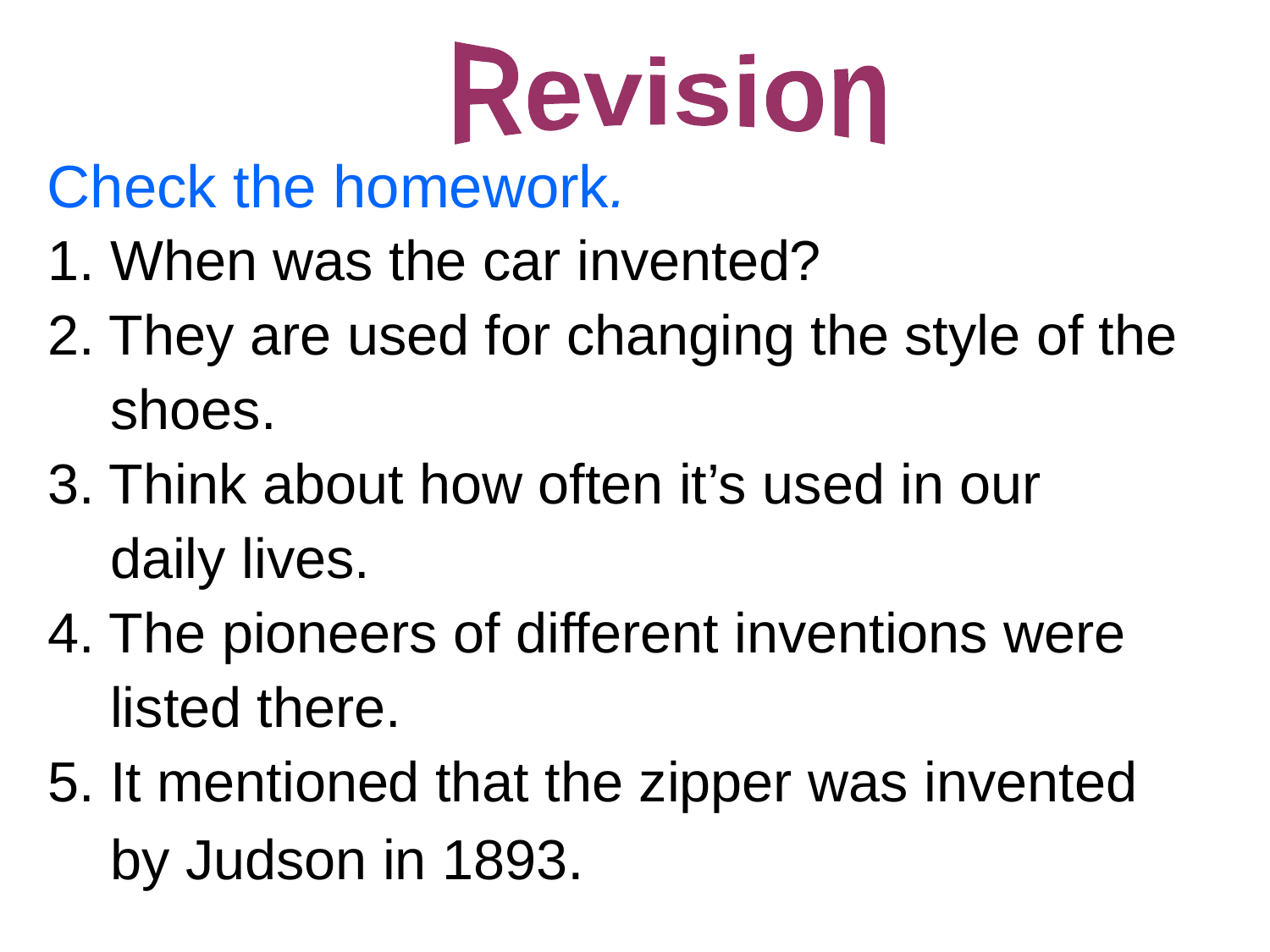

Revision
Check the homework.
1. When was the car invented?
2. They are used for changing the style of the
    shoes.
3. Think about how often it’s used in our
    daily lives.
4. The pioneers of different inventions were
    listed there.
5. It mentioned that the zipper was invented
    by Judson in 1893.